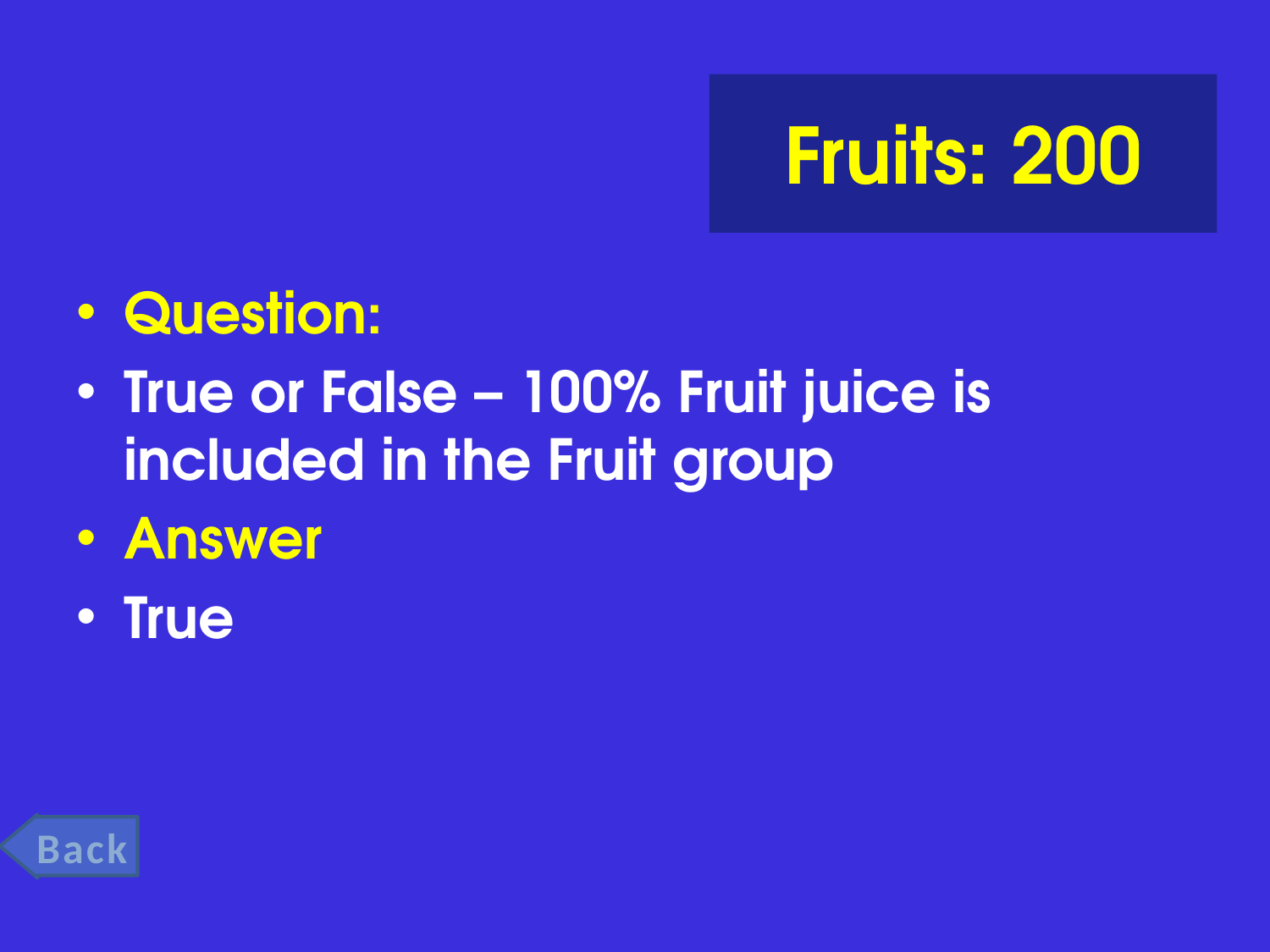

# Fruits: 200

Question:
True or False – 100% Fruit juice is included in the Fruit group
Answer
True

Back